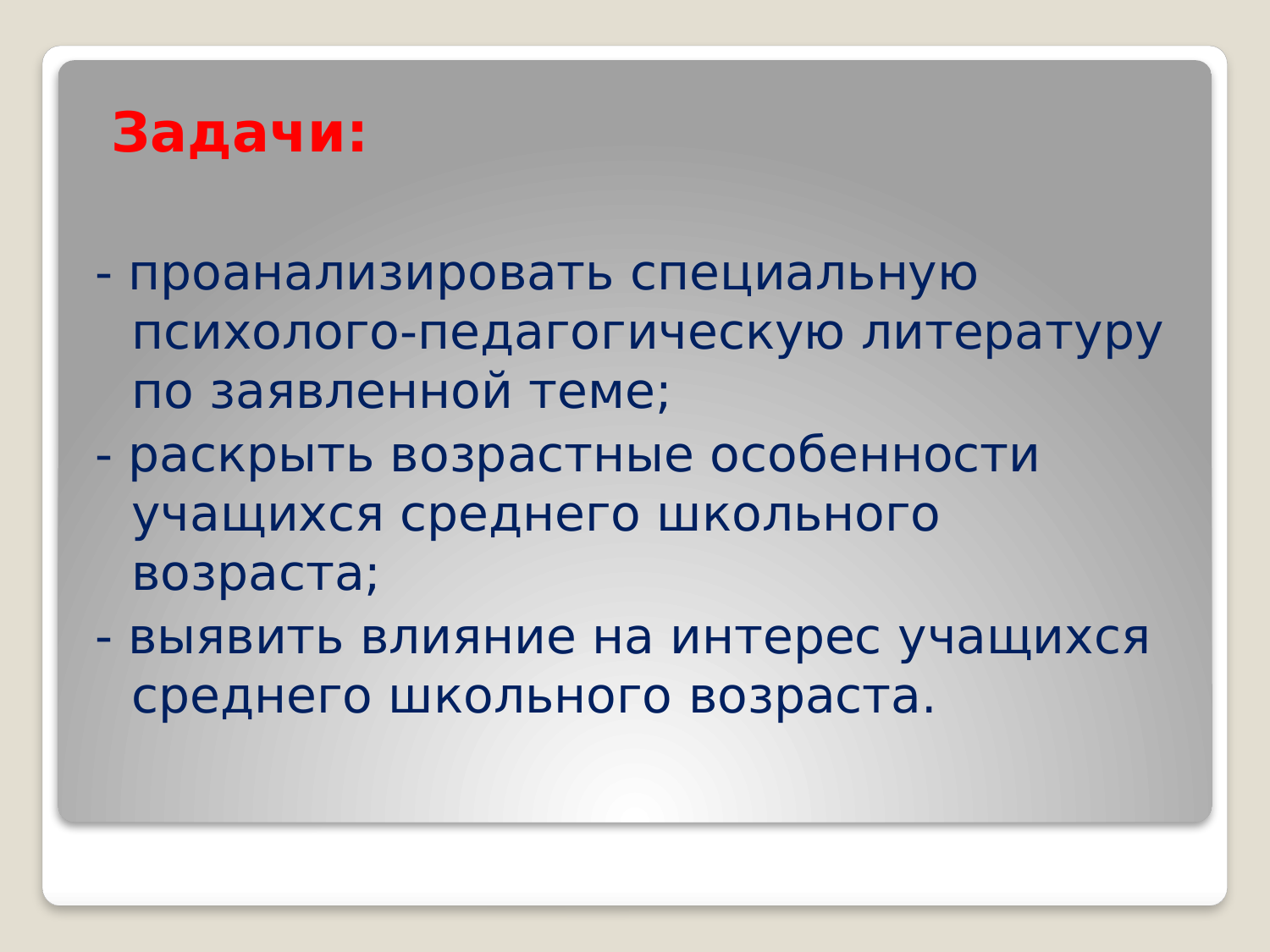

# Задачи:
- проанализировать специальную психолого-педагогическую литературу по заявленной теме;
- раскрыть возрастные особенности учащихся среднего школьного возраста;
- выявить влияние на интерес учащихся среднего школьного возраста.